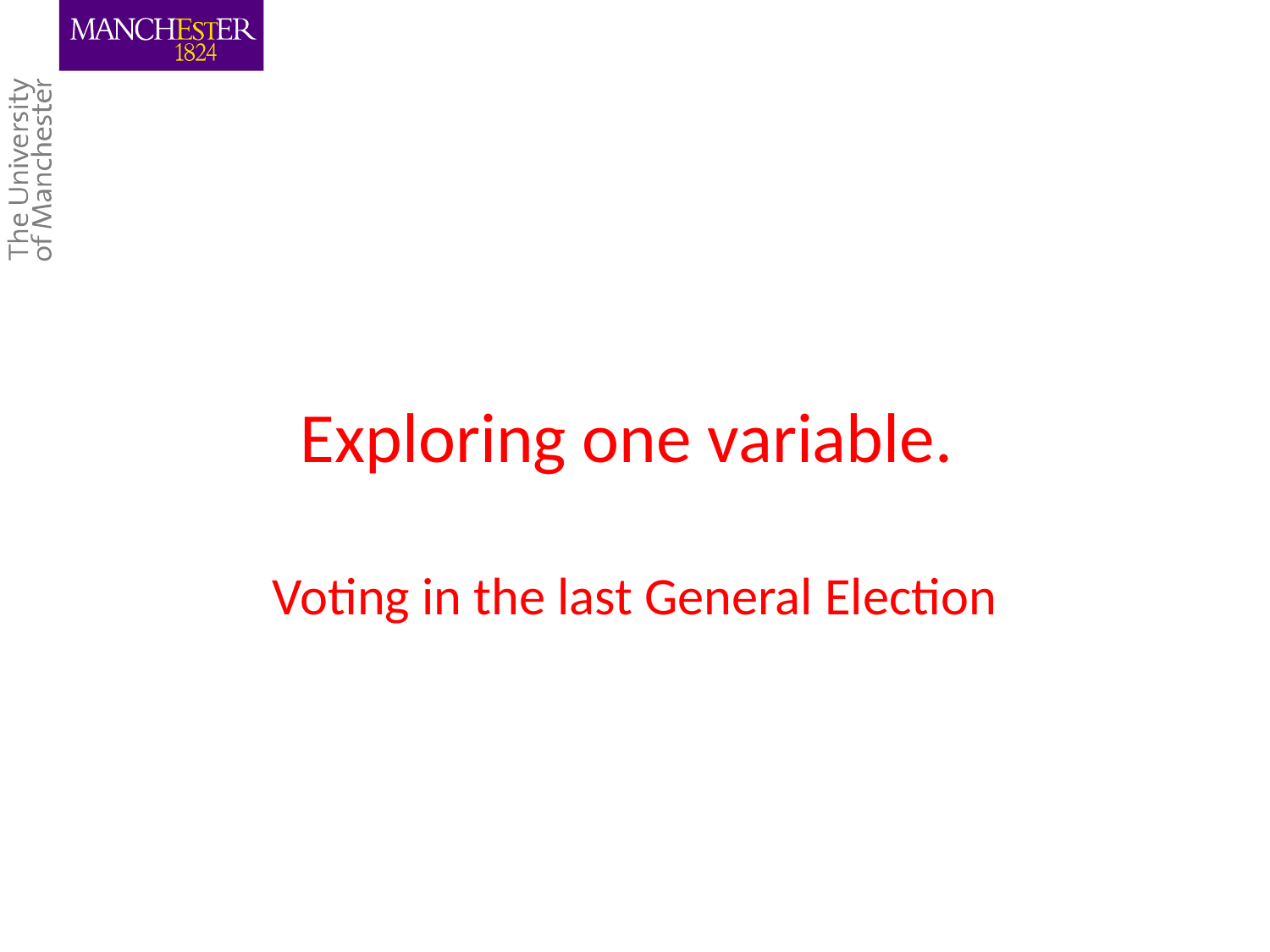

# Exploring one variable. Voting in the last General Election